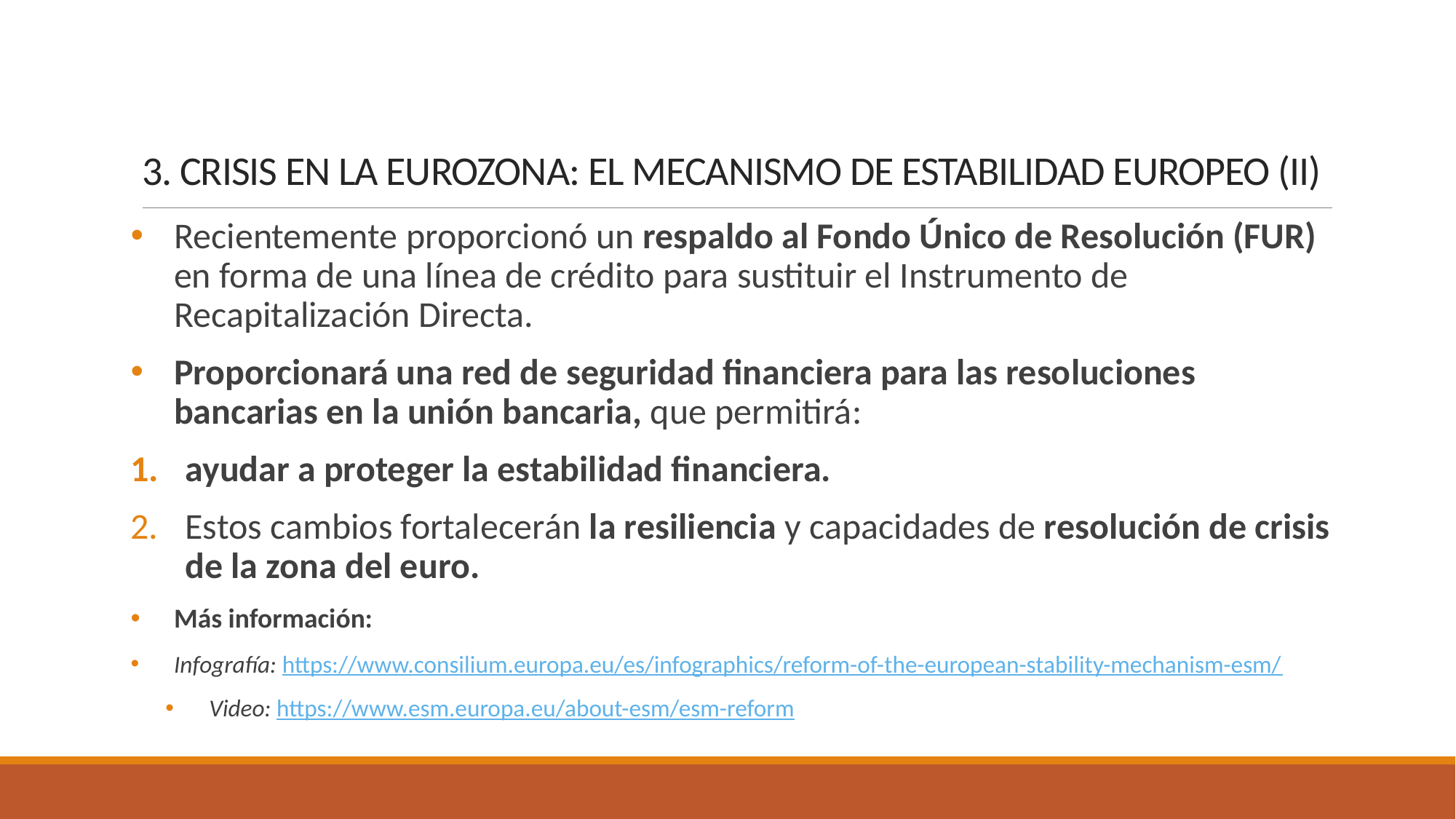

3. CRISIS EN LA EUROZONA: EL MECANISMO DE ESTABILIDAD EUROPEO (II)
Recientemente proporcionó un respaldo al Fondo Único de Resolución (FUR) en forma de una línea de crédito para sustituir el Instrumento de Recapitalización Directa.
Proporcionará una red de seguridad financiera para las resoluciones bancarias en la unión bancaria, que permitirá:
ayudar a proteger la estabilidad financiera.
Estos cambios fortalecerán la resiliencia y capacidades de resolución de crisis de la zona del euro.
Más información:
Infografía: https://www.consilium.europa.eu/es/infographics/reform-of-the-european-stability-mechanism-esm/
Video: https://www.esm.europa.eu/about-esm/esm-reform